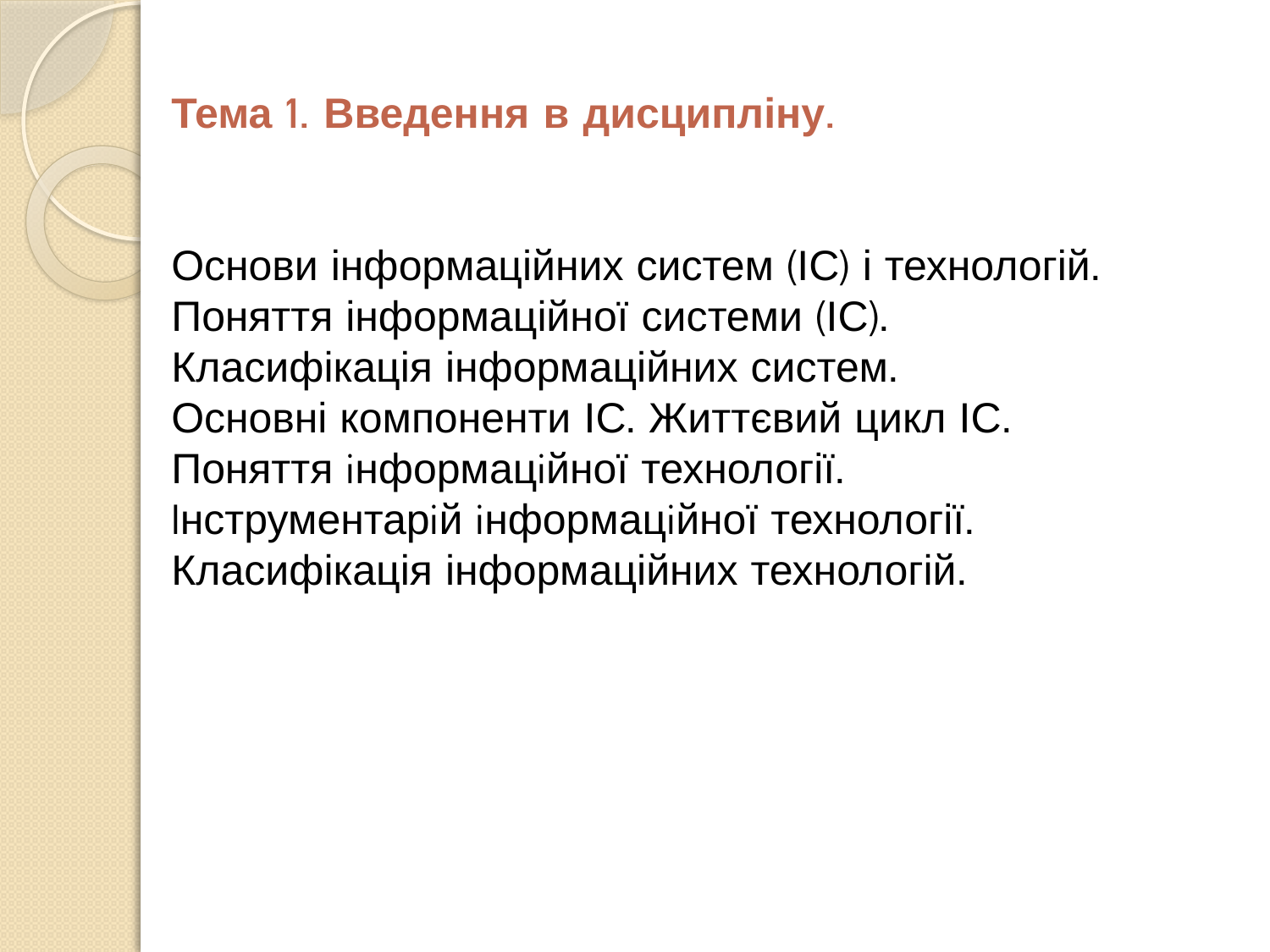

Тема 1. Введення в дисципліну.

Основи інформаційних систем (ІС) і технологій.
Поняття інформаційної системи (ІС).
Класифікація інформаційних систем.
Основні компоненти ІС. Життєвий цикл ІС.
Поняття iнформацiйної технології.
Iнструментарiй iнформацiйної технології.
Класифікація інформаційних технологій.